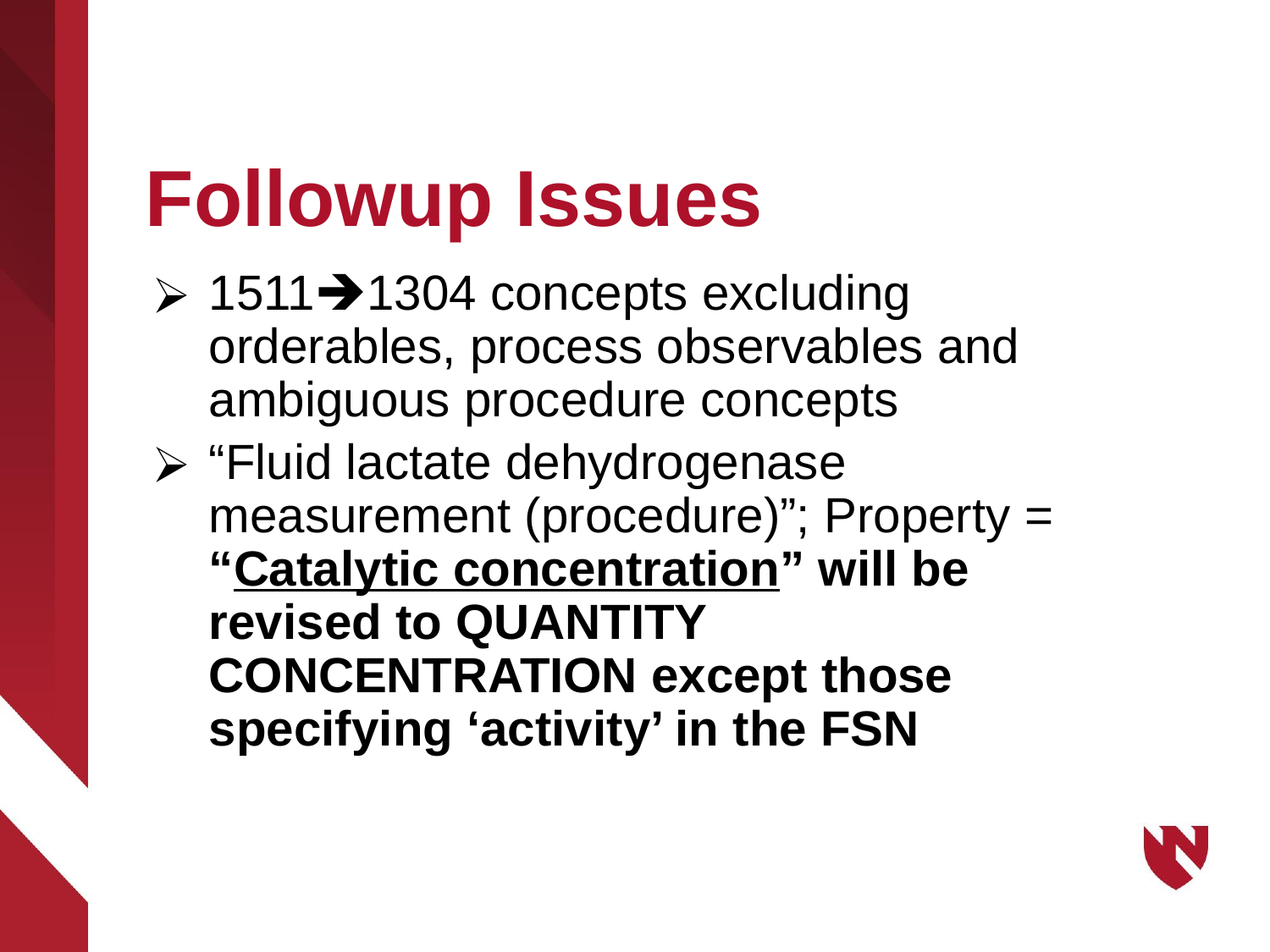

# Followup Issues
1511🡺1304 concepts excluding orderables, process observables and ambiguous procedure concepts
“Fluid lactate dehydrogenase measurement (procedure)”; Property = “Catalytic concentration” will be revised to QUANTITY CONCENTRATION except those specifying ‘activity’ in the FSN